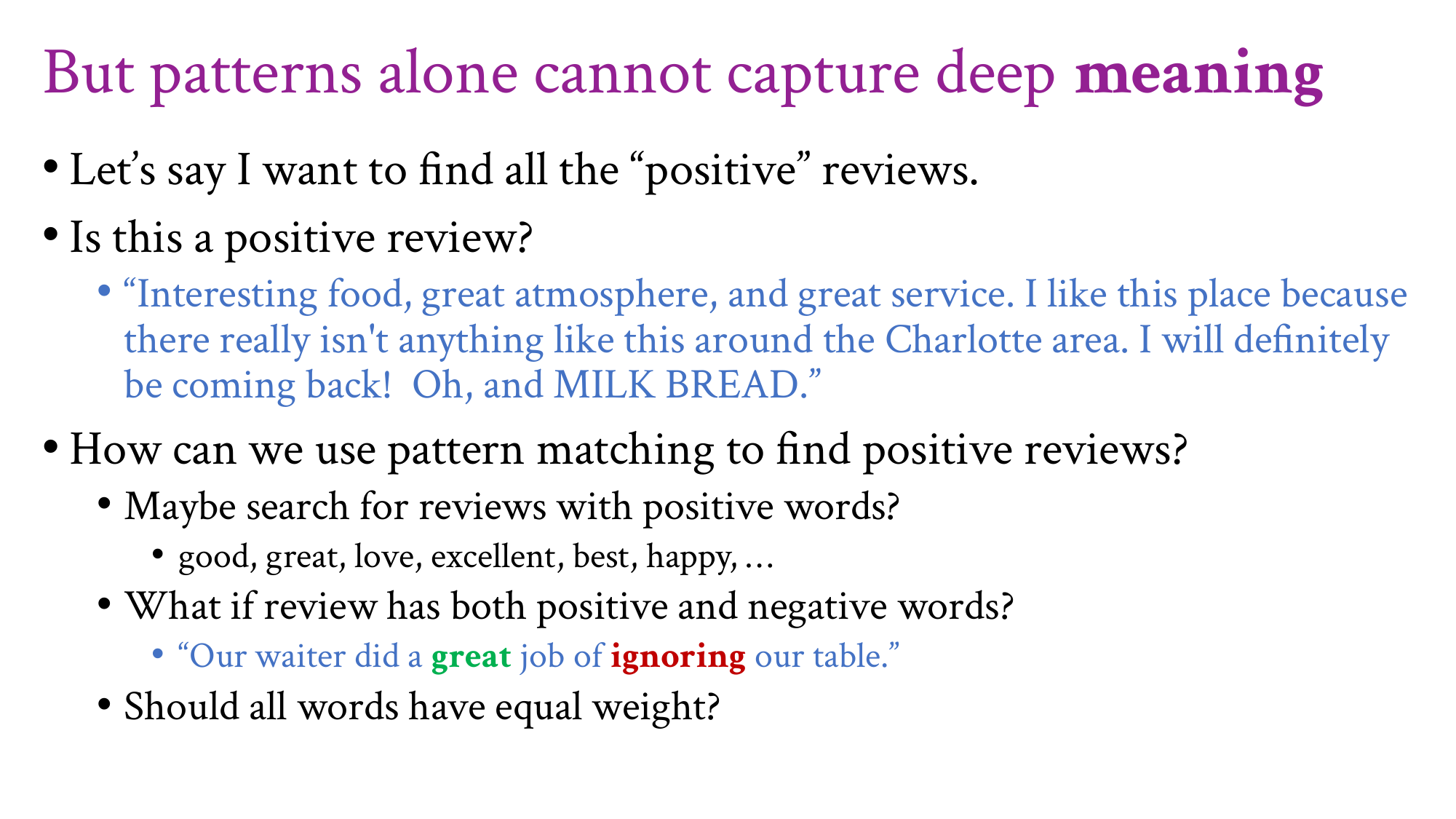

# But patterns alone cannot capture deep meaning
Let’s say I want to find all the “positive” reviews.
Is this a positive review?
“Interesting food, great atmosphere, and great service. I like this place because there really isn't anything like this around the Charlotte area. I will definitely be coming back!  Oh, and MILK BREAD.”
How can we use pattern matching to find positive reviews?
Maybe search for reviews with positive words?
good, great, love, excellent, best, happy, …
What if review has both positive and negative words?
“Our waiter did a great job of ignoring our table.”
Should all words have equal weight?